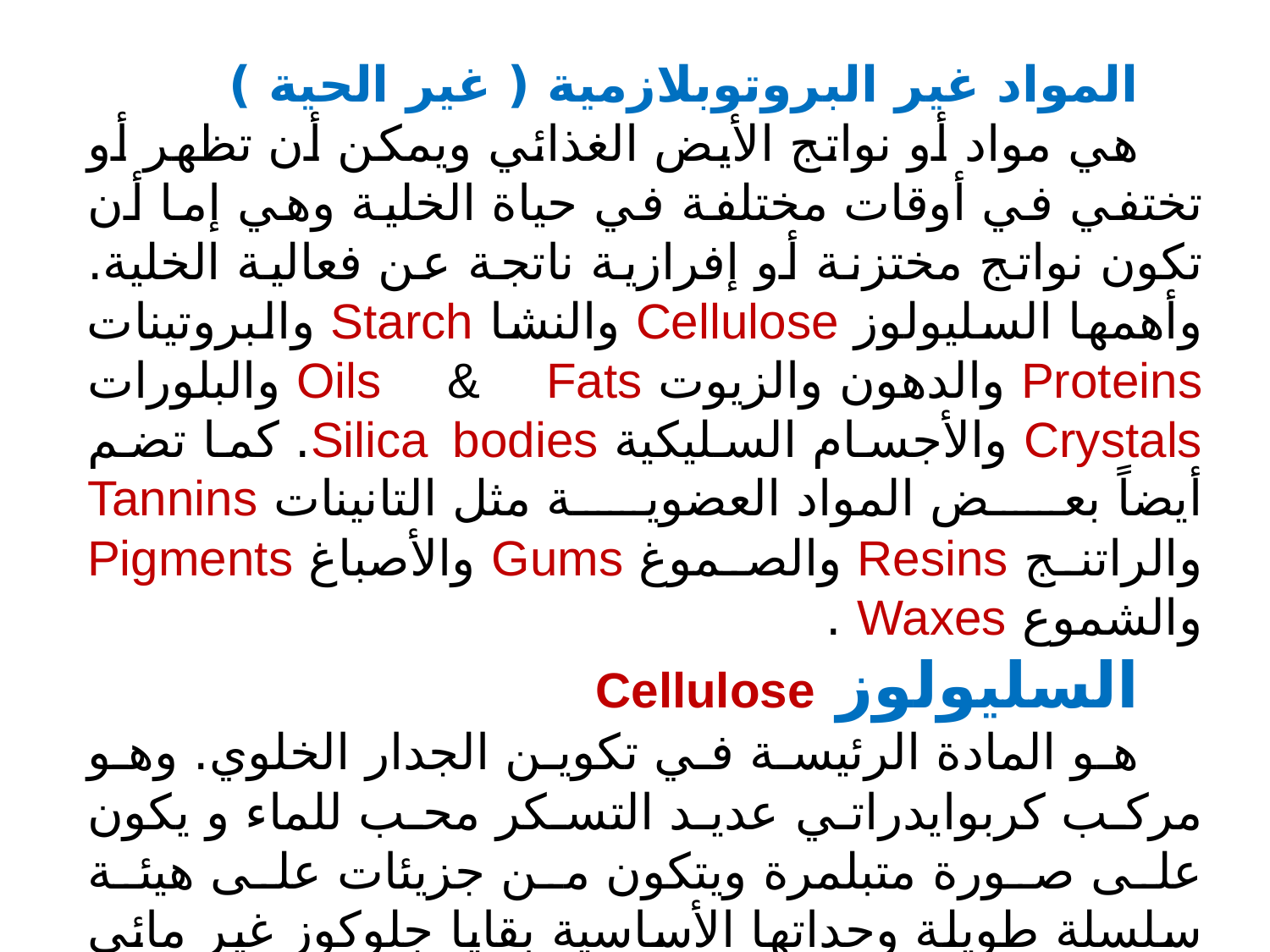

المواد غير البروتوبلازمية ( غير الحية )
	هي مواد أو نواتج الأيض الغذائي ويمكن أن تظهر أو تختفي في أوقات مختلفة في حياة الخلية وهي إما أن تكون نواتج مختزنة أو إفرازية ناتجة عن فعالية الخلية. وأهمها السليولوز Cellulose والنشا Starch والبروتينات Proteins والدهون والزيوت Oils & Fats والبلورات Crystals والأجسام السليكية Silica bodies. كما تضم أيضاً بعض المواد العضوية مثل التانينات Tannins والراتنج Resins والصموغ Gums والأصباغ Pigments والشموع Waxes .
السليولوز Cellulose
هو المادة الرئيسة في تكوين الجدار الخلوي. وهو مركب كربوايدراتي عديد التسكر محب للماء و يكون على صورة متبلمرة ويتكون من جزيئات على هيئة سلسلة طويلة وحداتها الأساسية بقايا جلوكوز غير مائي بالرمز n( C6H10O5 ) وتوجد الجزيئات مرتبة ولذلك فلها خاصيتي الاستقطاب الضوئي ( ظاهرة تكون فيها الاهتزازات في الموجه الضوئية في اتجاه واحد )، والانكسار الثنائي ( ظاهرة تشعب شعاع الضوء الساقط إلى شعاعين ) ( شكل 16 ).